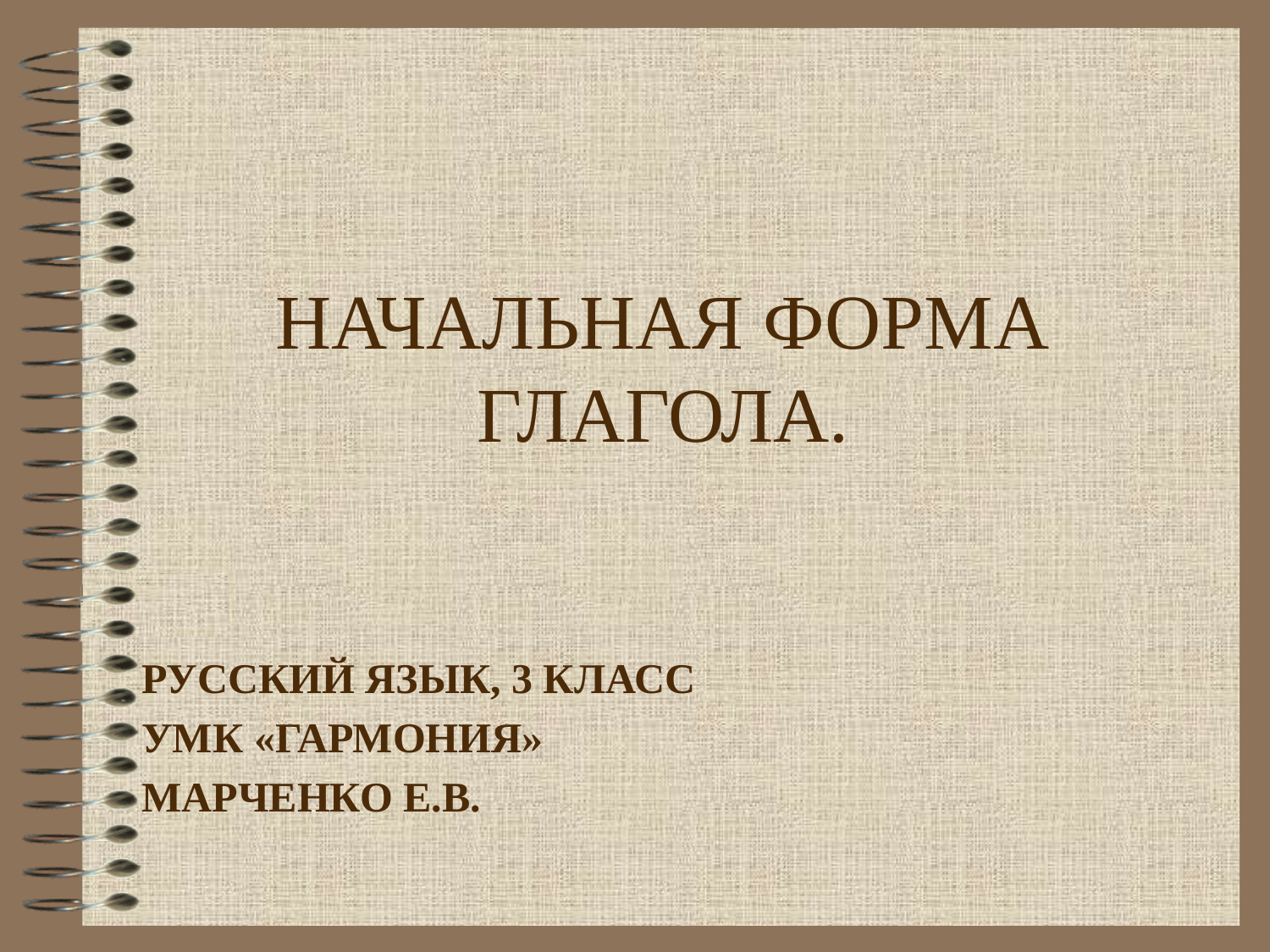

# НАЧАЛЬНАЯ ФОРМА ГЛАГОЛА.
РУССКИЙ ЯЗЫК, 3 КЛАСС
УМК «ГАРМОНИЯ»
МАРЧЕНКО Е.В.